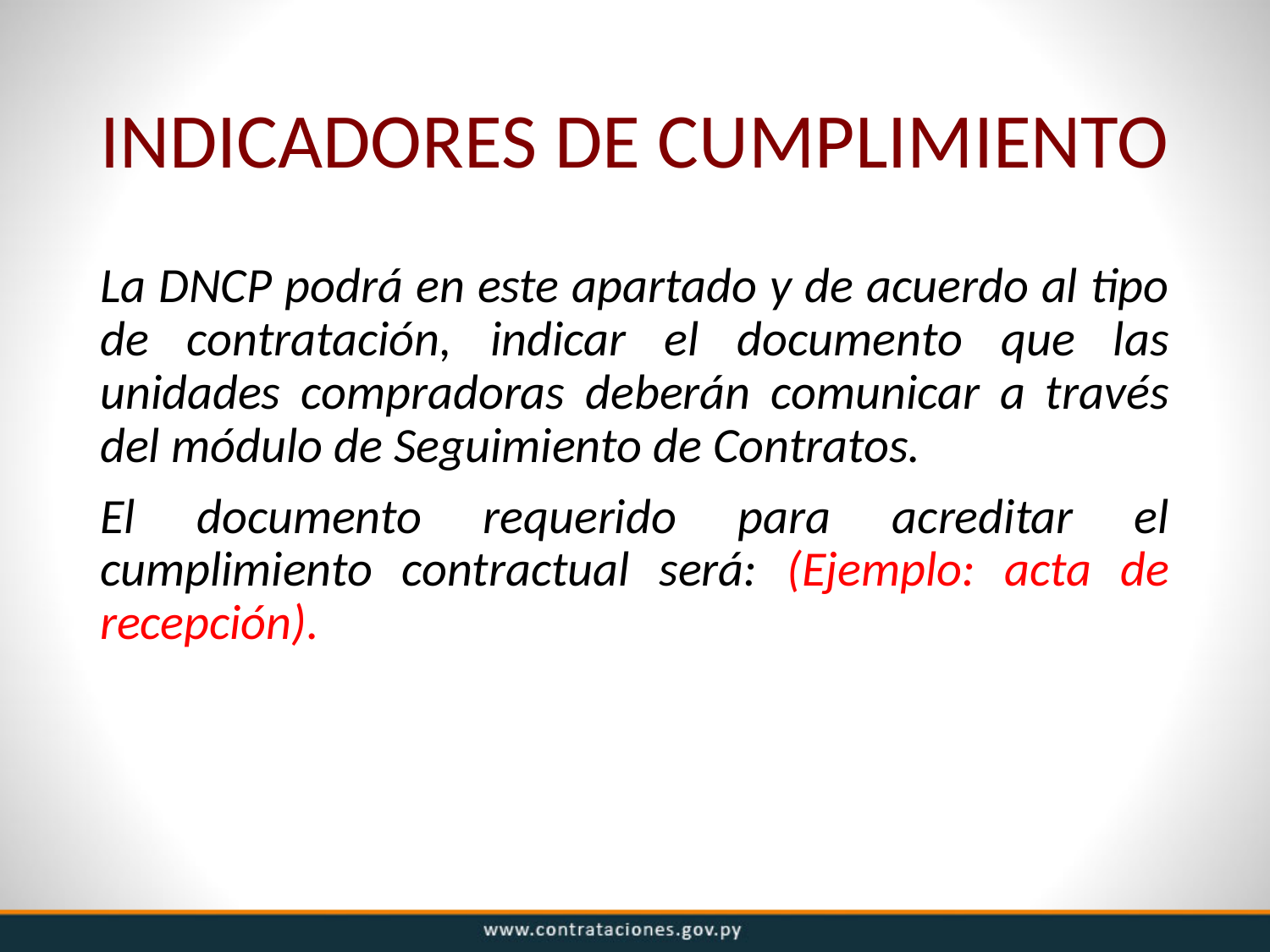

# INDICADORES DE CUMPLIMIENTO
La DNCP podrá en este apartado y de acuerdo al tipo de contratación, indicar el documento que las unidades compradoras deberán comunicar a través del módulo de Seguimiento de Contratos.
El documento requerido para acreditar el cumplimiento contractual será: (Ejemplo: acta de recepción).